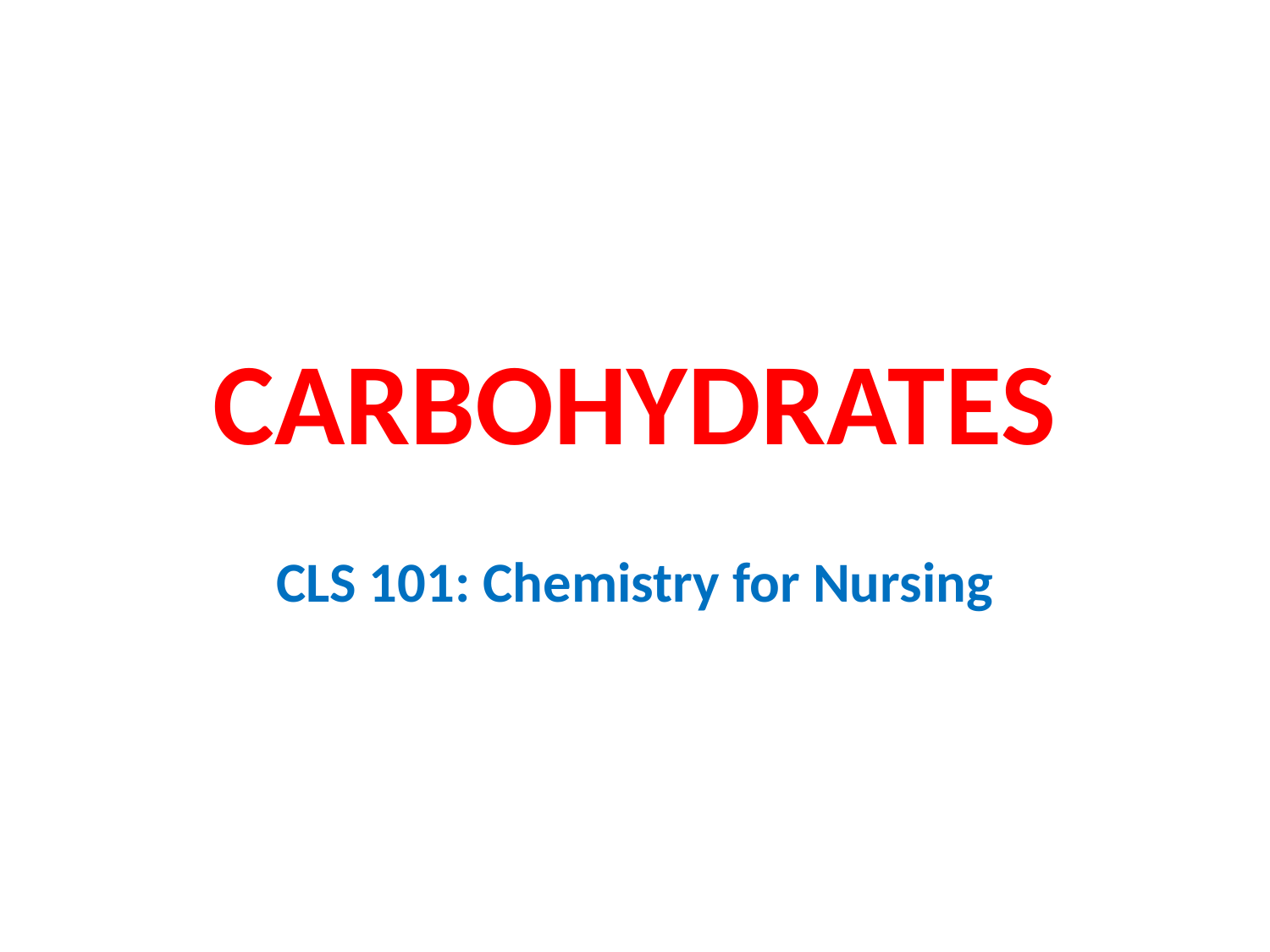

# CARBOHYDRATES
CLS 101: Chemistry for Nursing